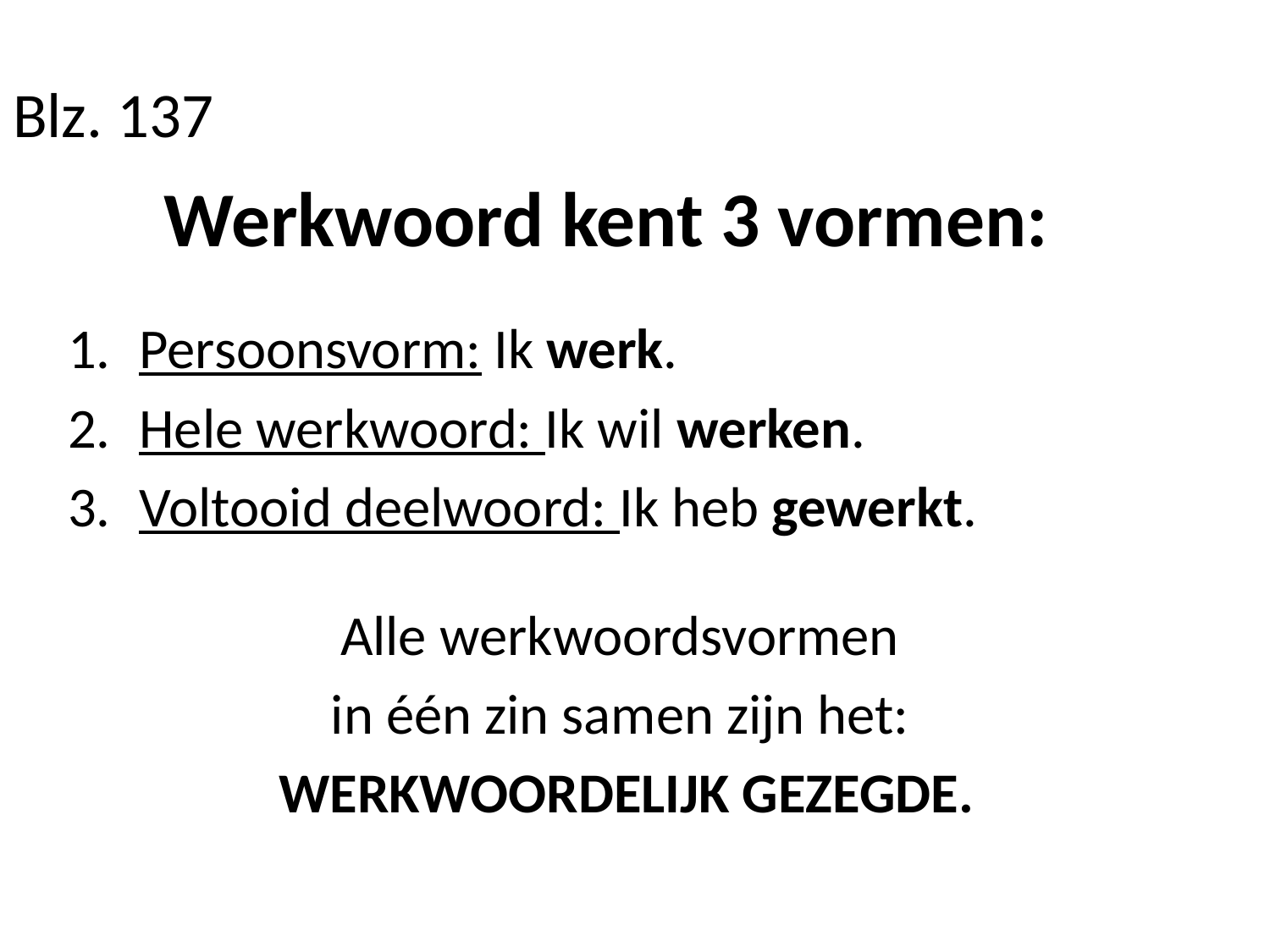

Blz. 137
# Werkwoord kent 3 vormen:
Persoonsvorm: Ik werk.
Hele werkwoord: Ik wil werken.
Voltooid deelwoord: Ik heb gewerkt.

Alle werkwoordsvormen
in één zin samen zijn het:
WERKWOORDELIJK GEZEGDE.